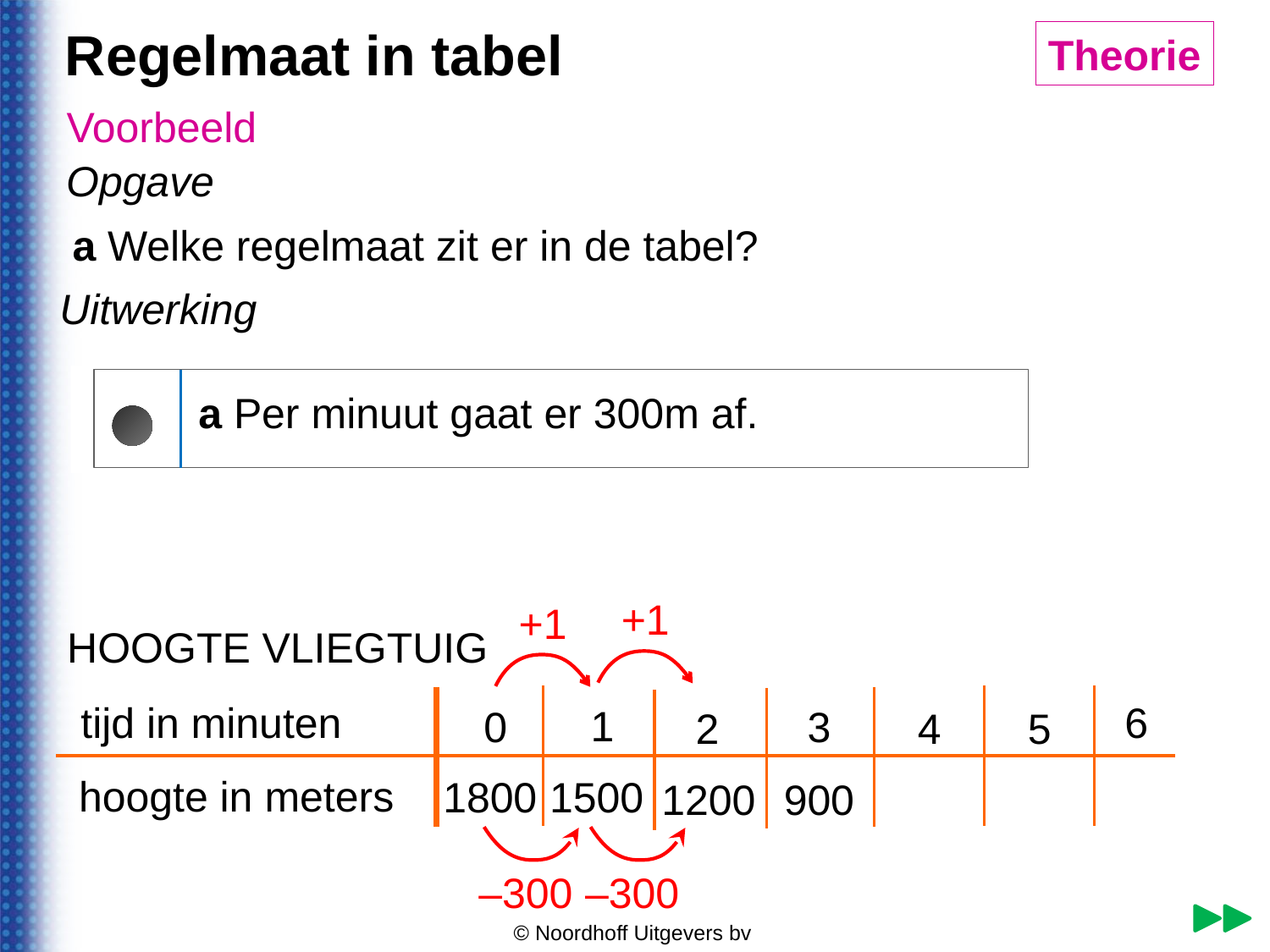

Regelmaat in tabel
Theorie
© Noordhoff Uitgevers bv
Voorbeeld

Opgave
a Welke regelmaat zit er in de tabel?
Uitwerking

a Per minuut gaat er 300m af.

+1

+1

HOOGTE VLIEGTUIG
tijd in minuten
6
1
3
0
2
4
5
hoogte in meters
1500
1800
1200
900

–300

–300

© Noordhoff Uitgevers bv